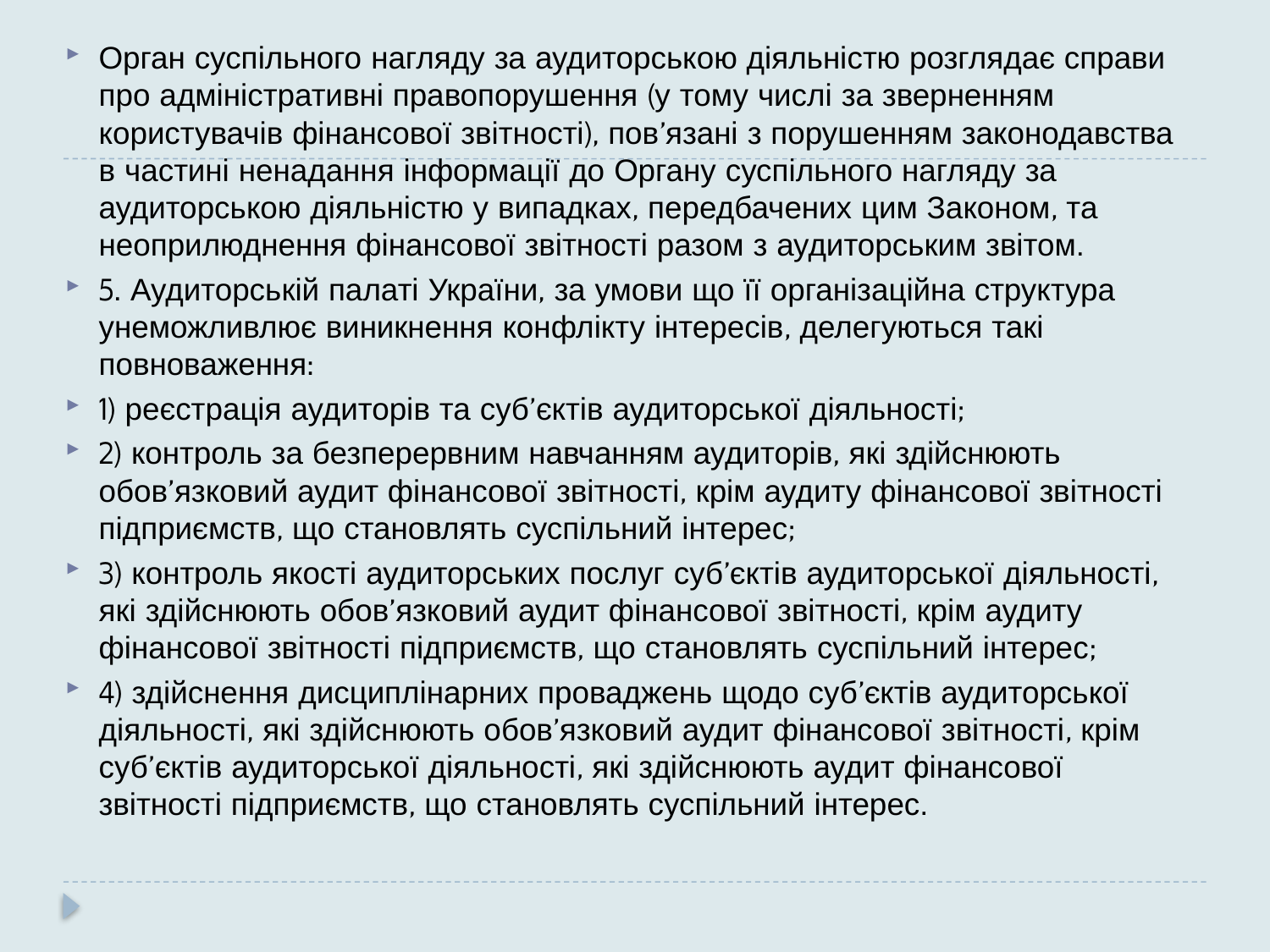

Орган суспільного нагляду за аудиторською діяльністю розглядає справи про адміністративні правопорушення (у тому числі за зверненням користувачів фінансової звітності), пов’язані з порушенням законодавства в частині ненадання інформації до Органу суспільного нагляду за аудиторською діяльністю у випадках, передбачених цим Законом, та неоприлюднення фінансової звітності разом з аудиторським звітом.
5. Аудиторській палаті України, за умови що її організаційна структура унеможливлює виникнення конфлікту інтересів, делегуються такі повноваження:
1) реєстрація аудиторів та суб’єктів аудиторської діяльності;
2) контроль за безперервним навчанням аудиторів, які здійснюють обов’язковий аудит фінансової звітності, крім аудиту фінансової звітності підприємств, що становлять суспільний інтерес;
3) контроль якості аудиторських послуг суб’єктів аудиторської діяльності, які здійснюють обов’язковий аудит фінансової звітності, крім аудиту фінансової звітності підприємств, що становлять суспільний інтерес;
4) здійснення дисциплінарних проваджень щодо суб’єктів аудиторської діяльності, які здійснюють обов’язковий аудит фінансової звітності, крім суб’єктів аудиторської діяльності, які здійснюють аудит фінансової звітності підприємств, що становлять суспільний інтерес.